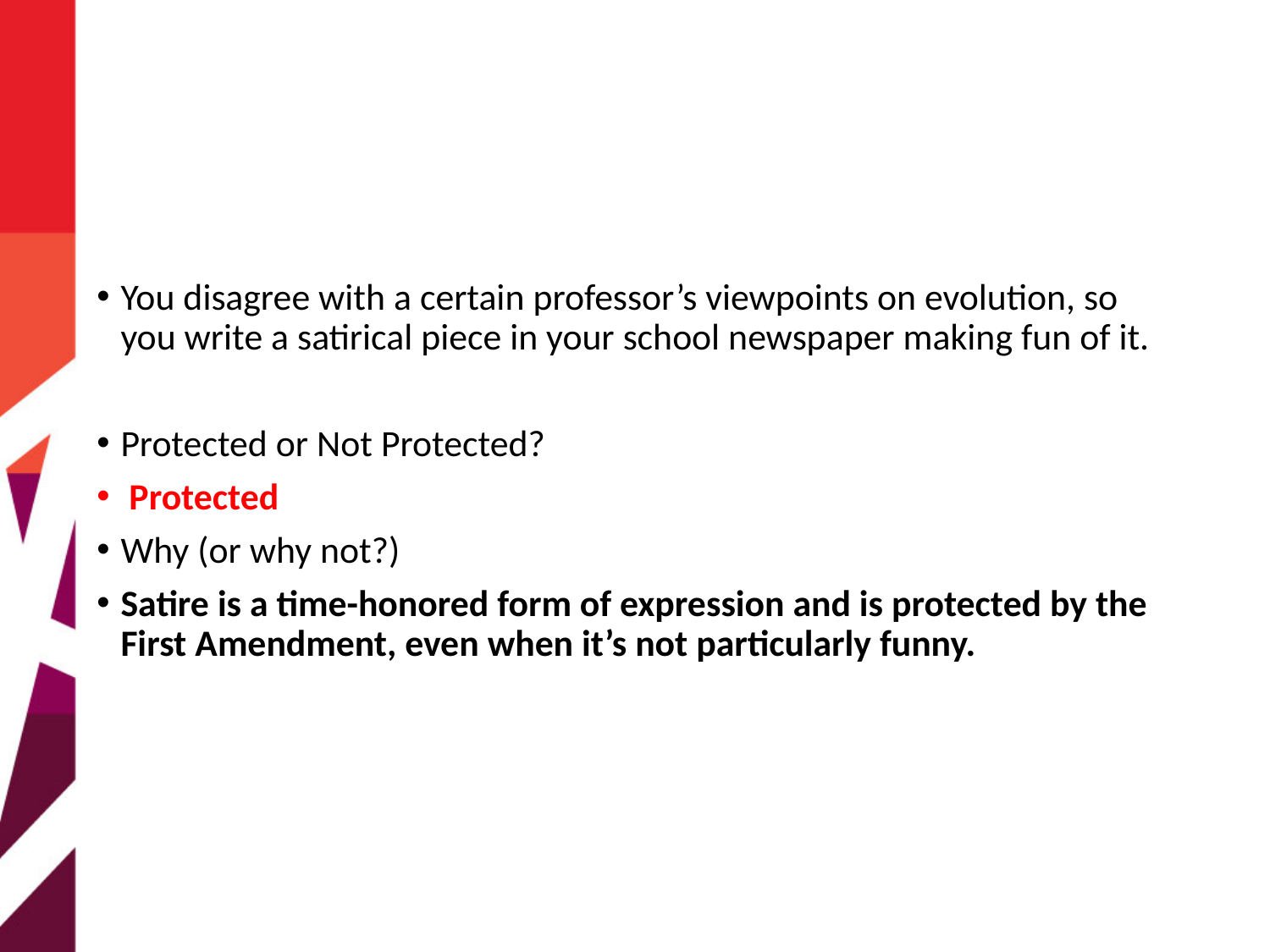

You disagree with a certain professor’s viewpoints on evolution, so you write a satirical piece in your school newspaper making fun of it.

Protected or Not Protected?
 Protected
Why (or why not?)
Satire is a time-honored form of expression and is protected by the First Amendment, even when it’s not particularly funny.